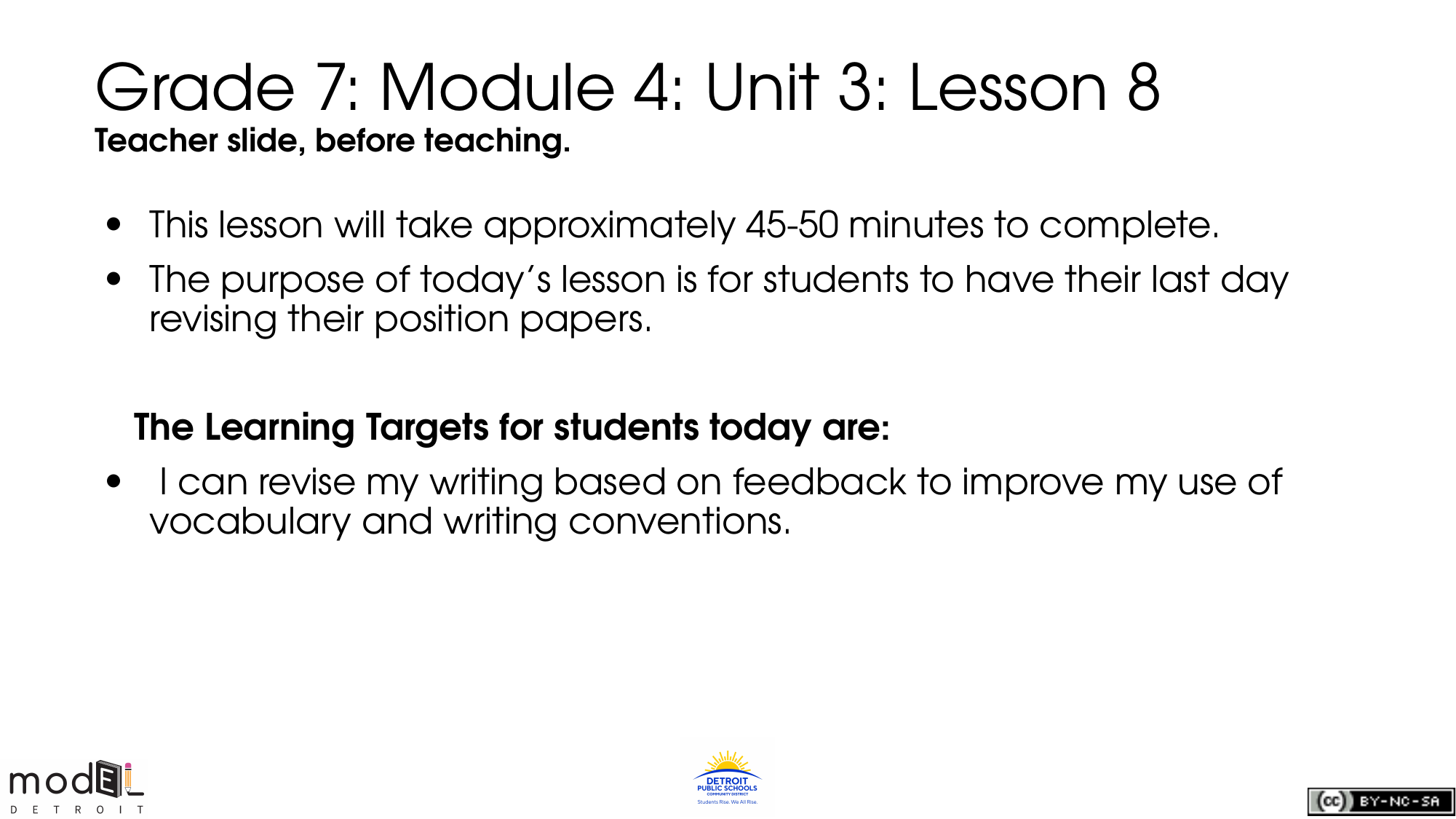

# Grade 7: Module 4: Unit 3: Lesson 8
Teacher slide, before teaching.
This lesson will take approximately 45-50 minutes to complete.
The purpose of today’s lesson is for students to have their last day revising their position papers.

 The Learning Targets for students today are:
 I can revise my writing based on feedback to improve my use of vocabulary and writing conventions.